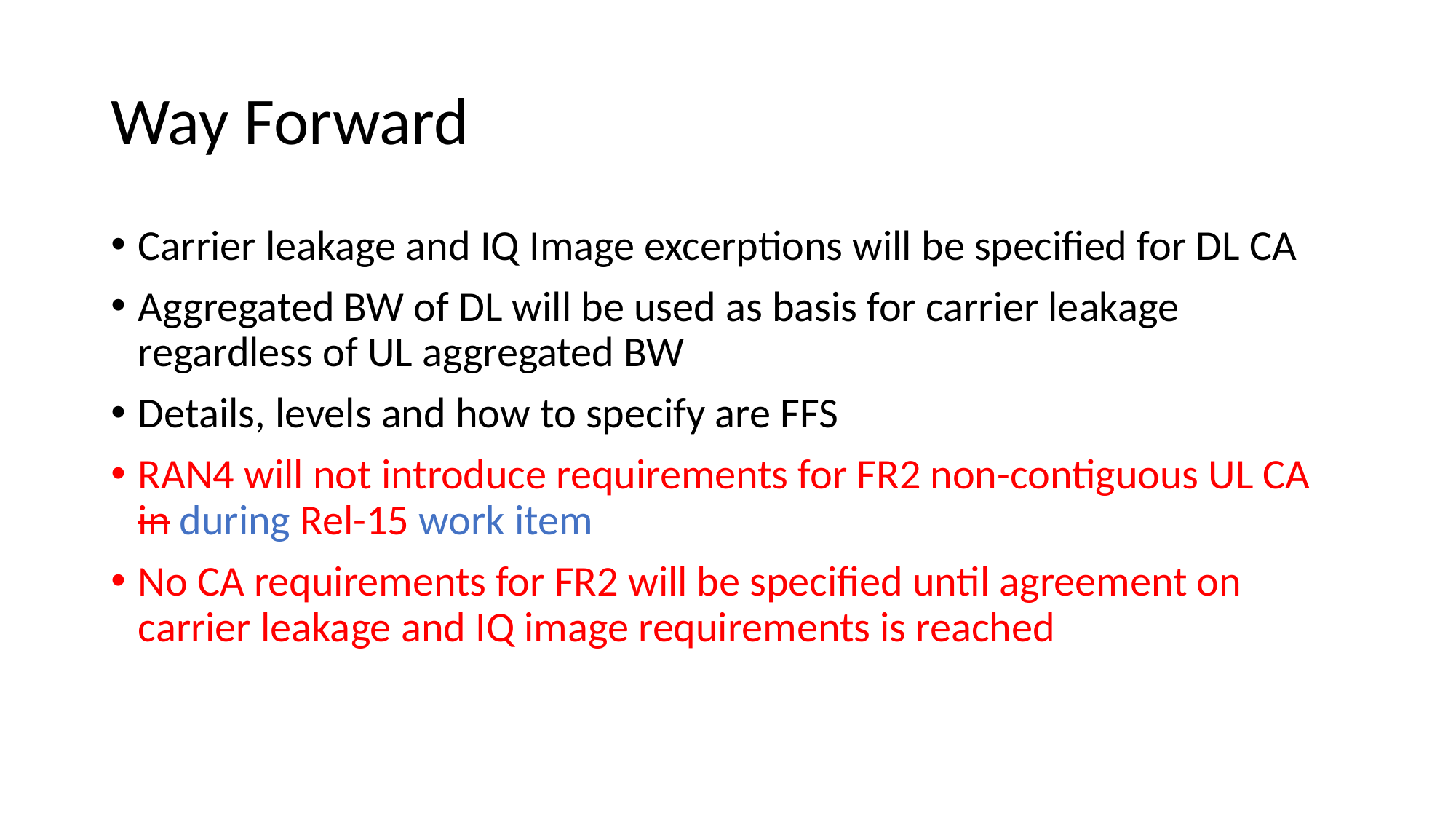

# Way Forward
Carrier leakage and IQ Image excerptions will be specified for DL CA
Aggregated BW of DL will be used as basis for carrier leakage regardless of UL aggregated BW
Details, levels and how to specify are FFS
RAN4 will not introduce requirements for FR2 non-contiguous UL CA in during Rel-15 work item
No CA requirements for FR2 will be specified until agreement on carrier leakage and IQ image requirements is reached